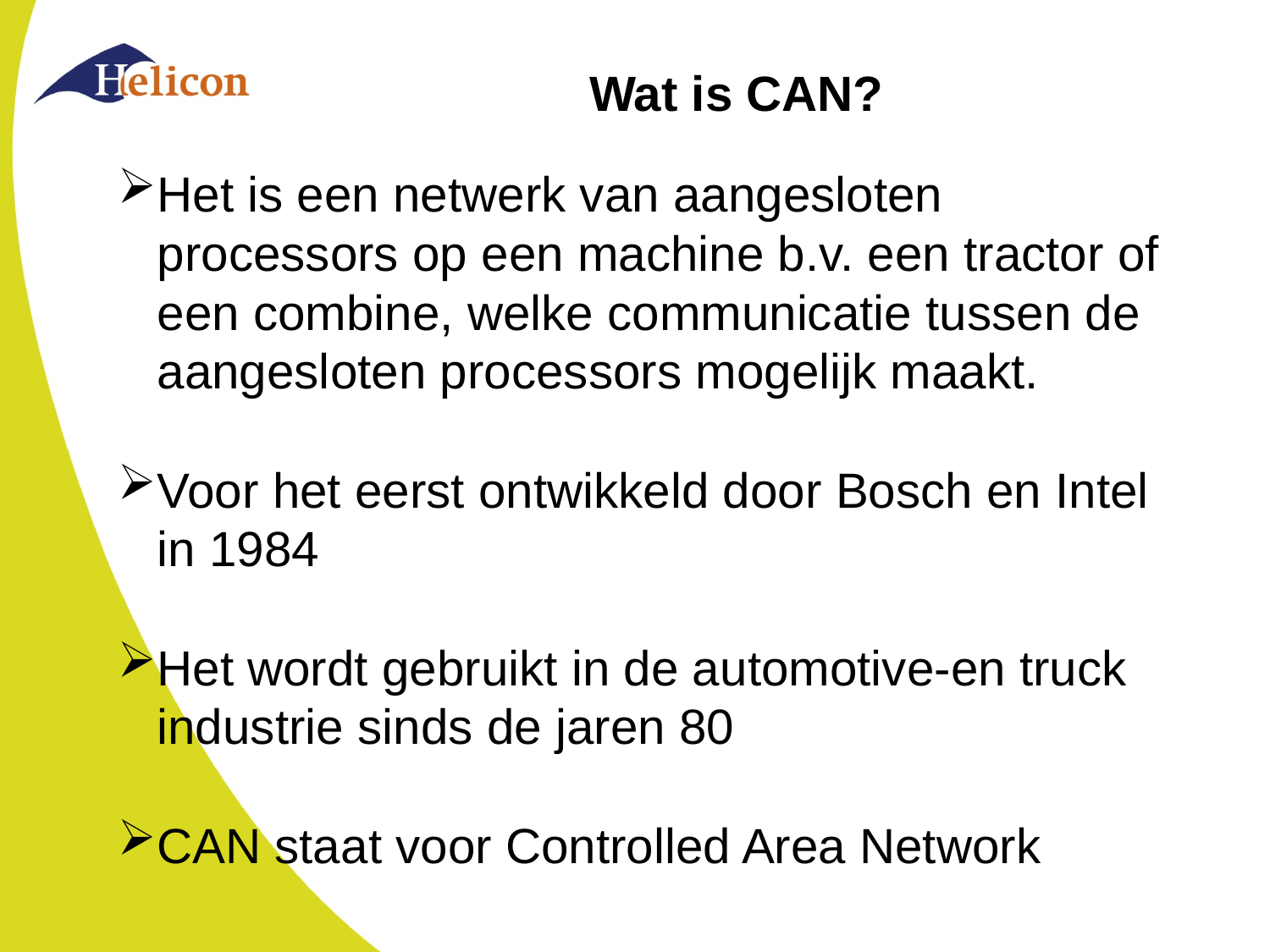

# Wat is CAN?
Het is een netwerk van aangesloten processors op een machine b.v. een tractor of een combine, welke communicatie tussen de aangesloten processors mogelijk maakt.

Voor het eerst ontwikkeld door Bosch en Intel in 1984

Het wordt gebruikt in de automotive-en truck industrie sinds de jaren 80

CAN staat voor Controlled Area Network